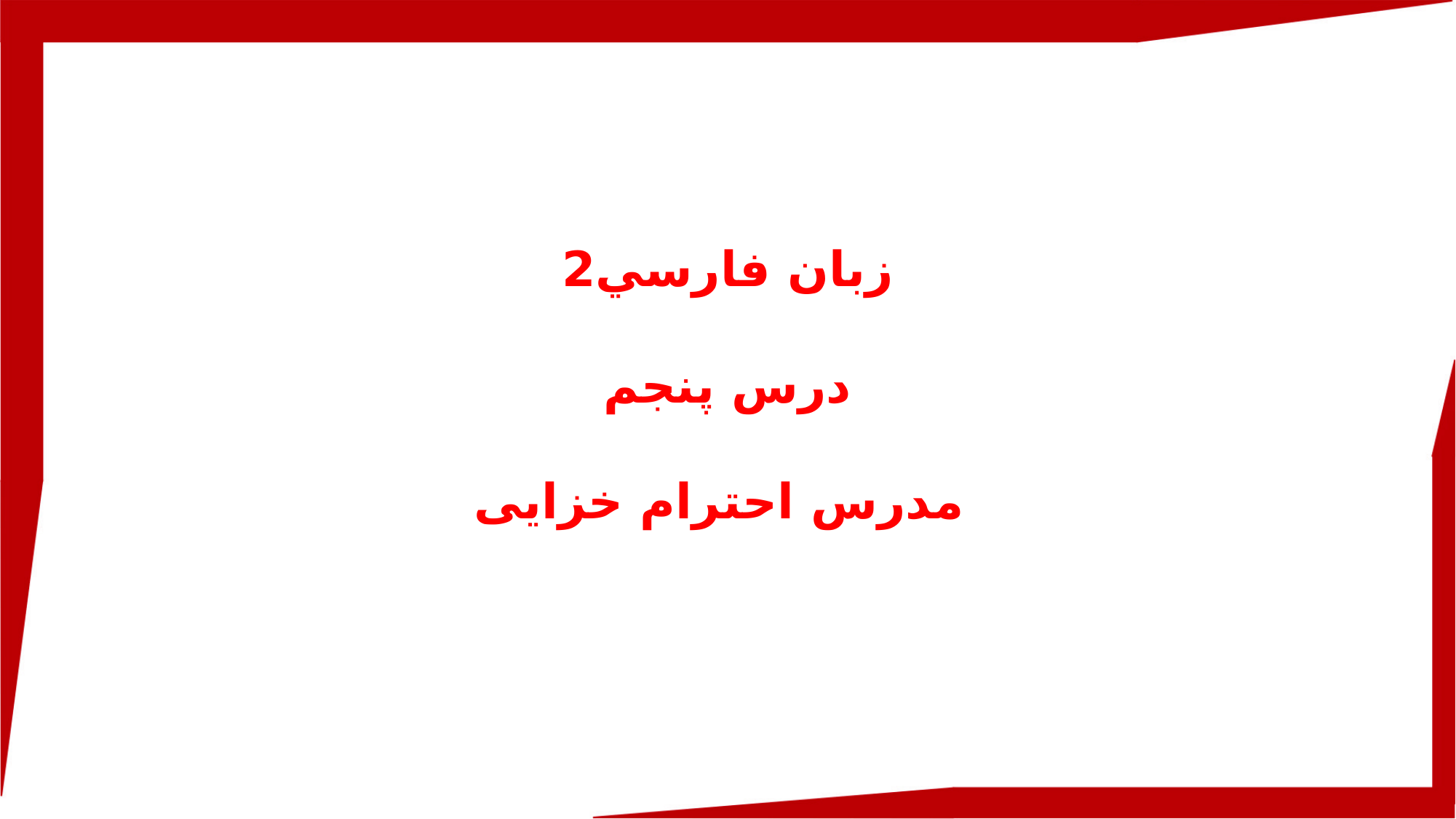

زبان فارسي2
درس پنجم
مدرس احترام خزایی